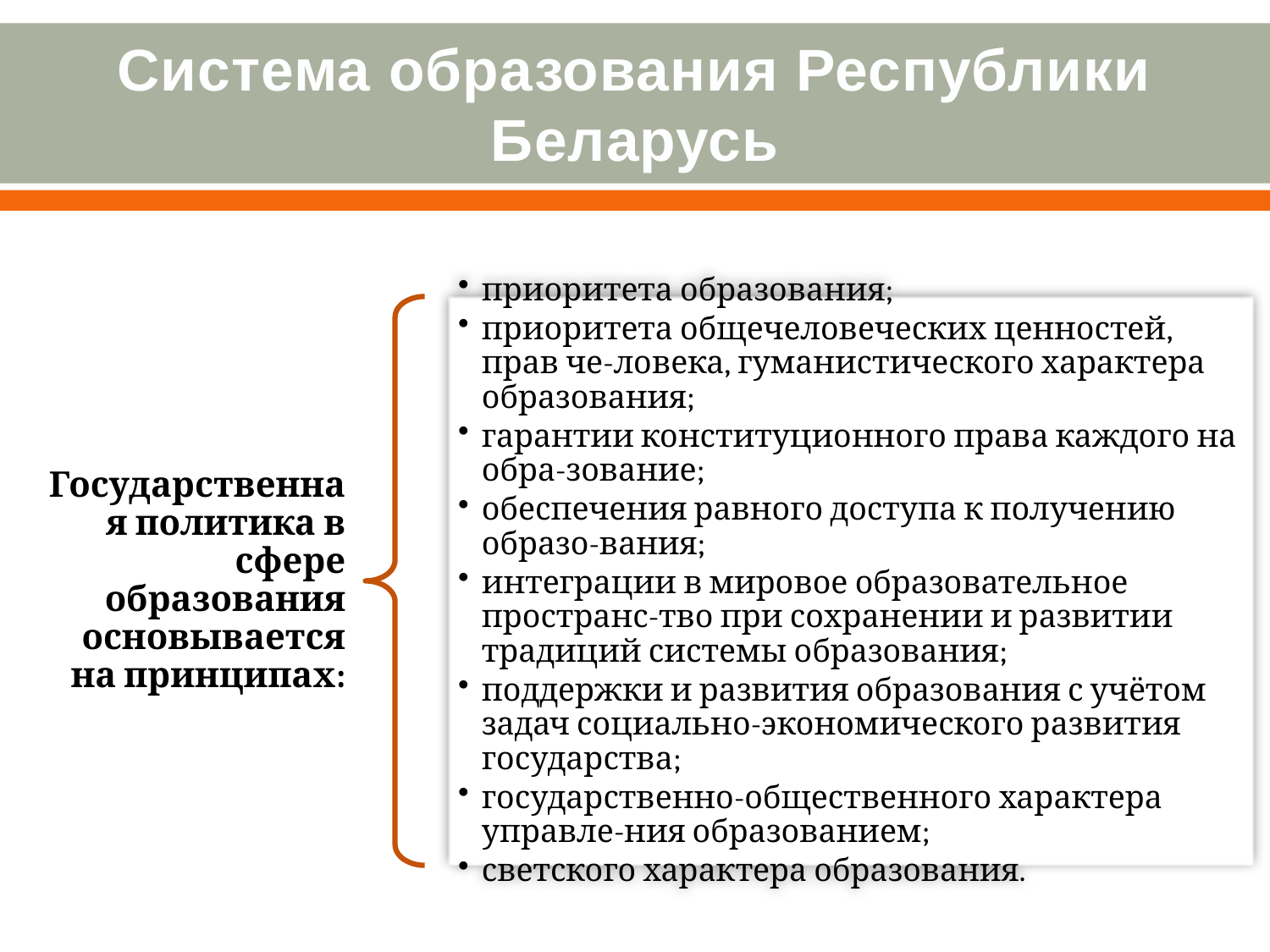

# Система образования Республики Беларусь
Государственная политика в сфере образования основывается на принципах:
приоритета образования;
приоритета общечеловеческих ценностей, прав че-ловека, гуманистического характера образования;
гарантии конституционного права каждого на обра-зование;
обеспечения равного доступа к получению образо-вания;
интеграции в мировое образовательное пространс-тво при сохранении и развитии традиций системы образования;
поддержки и развития образования с учётом задач социально-экономического развития государства;
государственно-общественного характера управле-ния образованием;
светского характера образования.